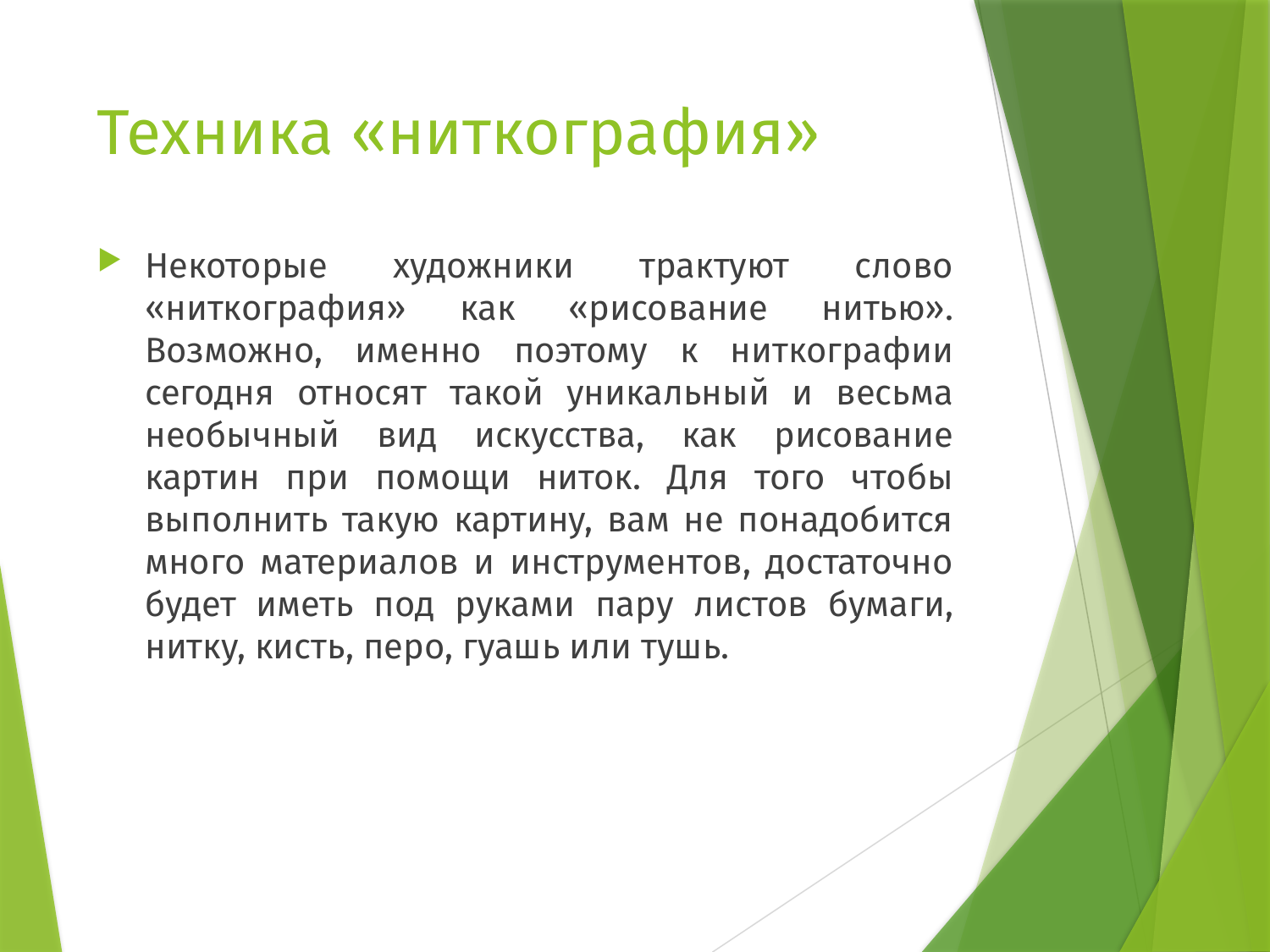

# Техника «ниткография»
Некоторые художники трактуют слово «ниткография» как «рисование нитью». Возможно, именно поэтому к ниткографии сегодня относят такой уникальный и весьма необычный вид искусства, как рисование картин при помощи ниток. Для того чтобы выполнить такую картину, вам не понадобится много материалов и инструментов, достаточно будет иметь под руками пару листов бумаги, нитку, кисть, перо, гуашь или тушь.